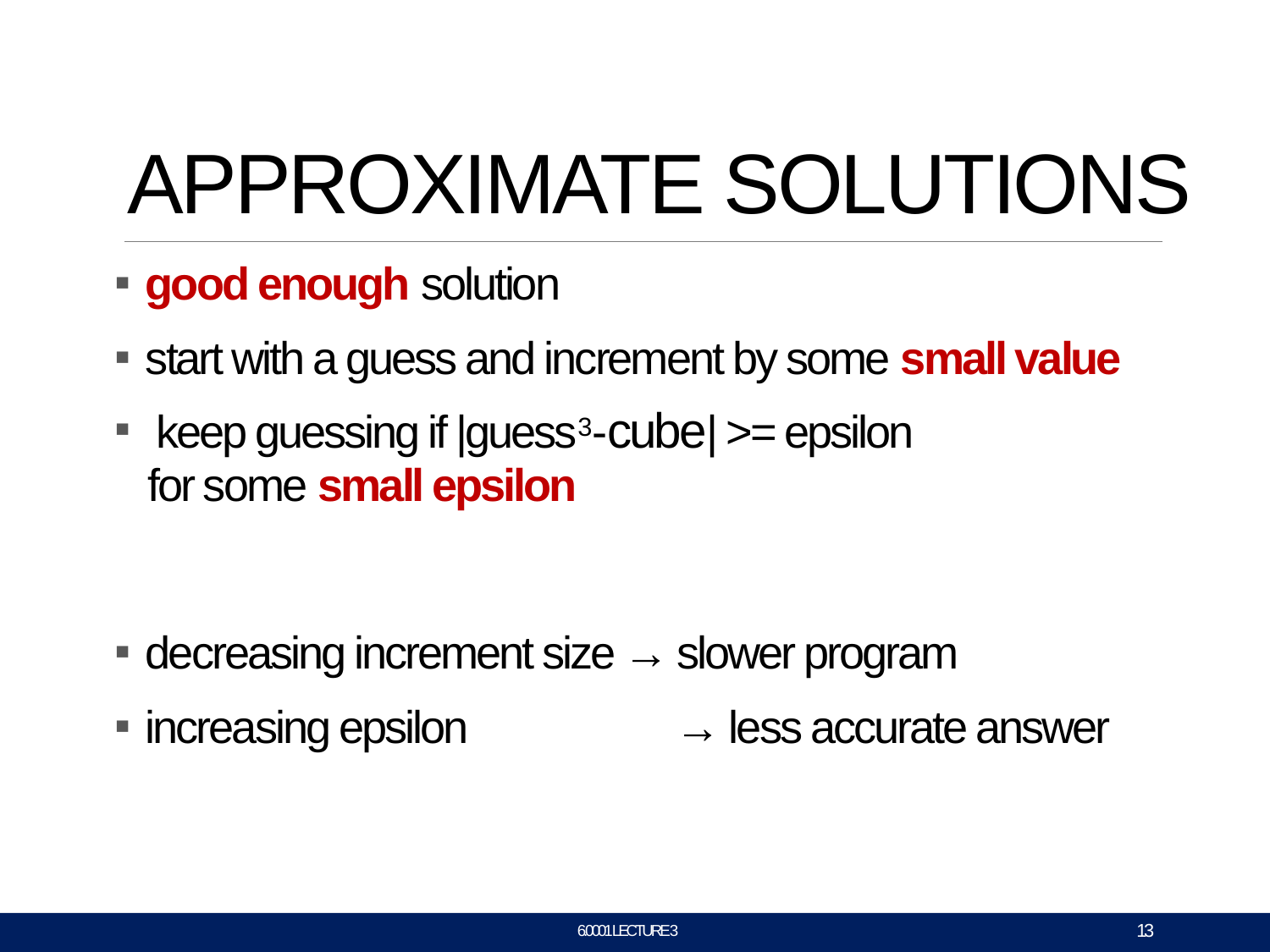

# APPROXIMATE SOLUTIONS
good enough solution
start with a guess and increment by some small value
keep guessing if |guess3-cube| >= epsilon
for some small epsilon

decreasing increment size → slower program
increasing epsilon	 → less accurate answer

13
6.0001 LECTURE 3